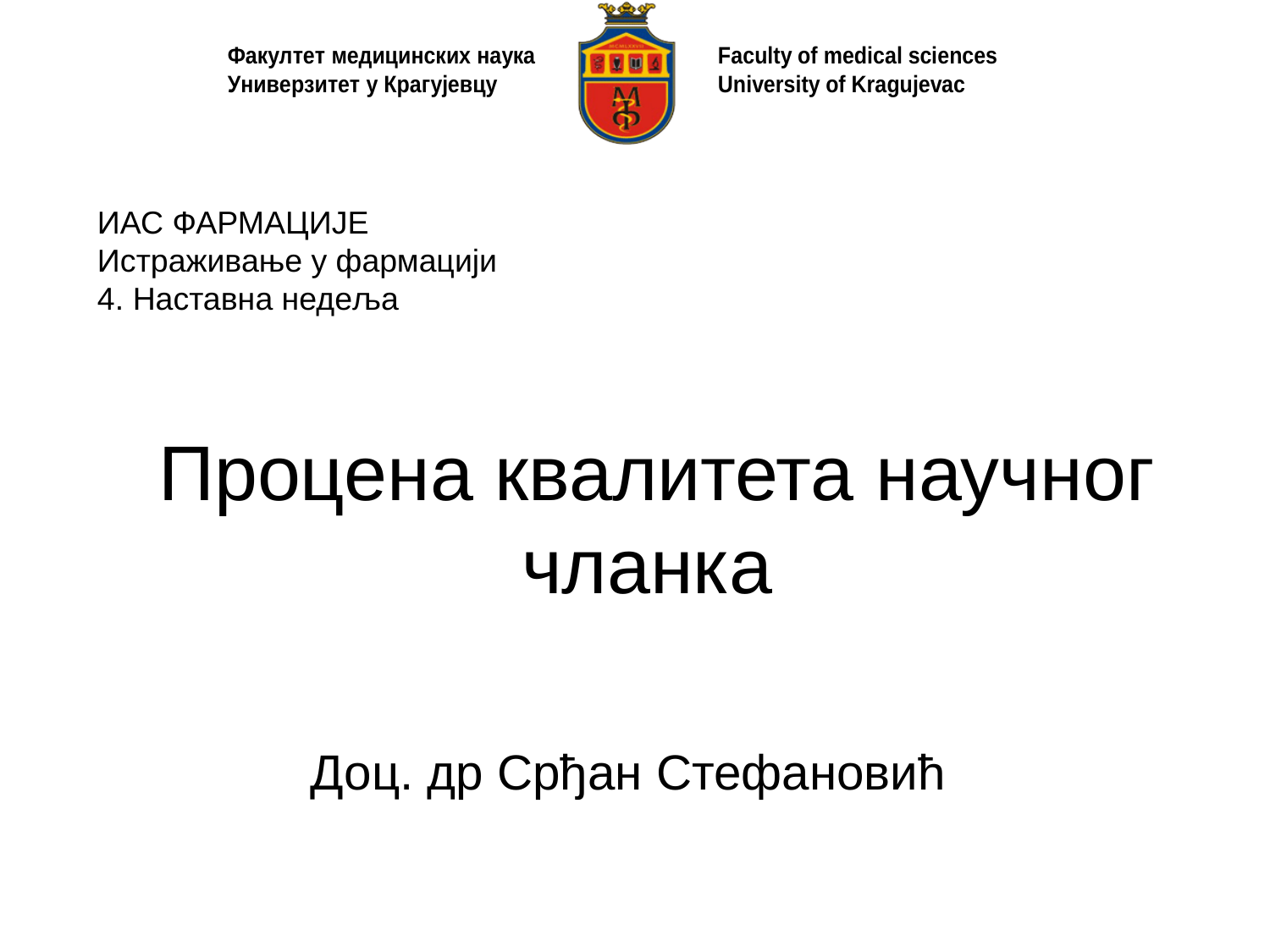

ИАС ФАРМАЦИЈЕ
Истраживање у фармацији
4. Наставна недеља
# Процена квалитета научног чланка
Доц. др Срђан Стефановић